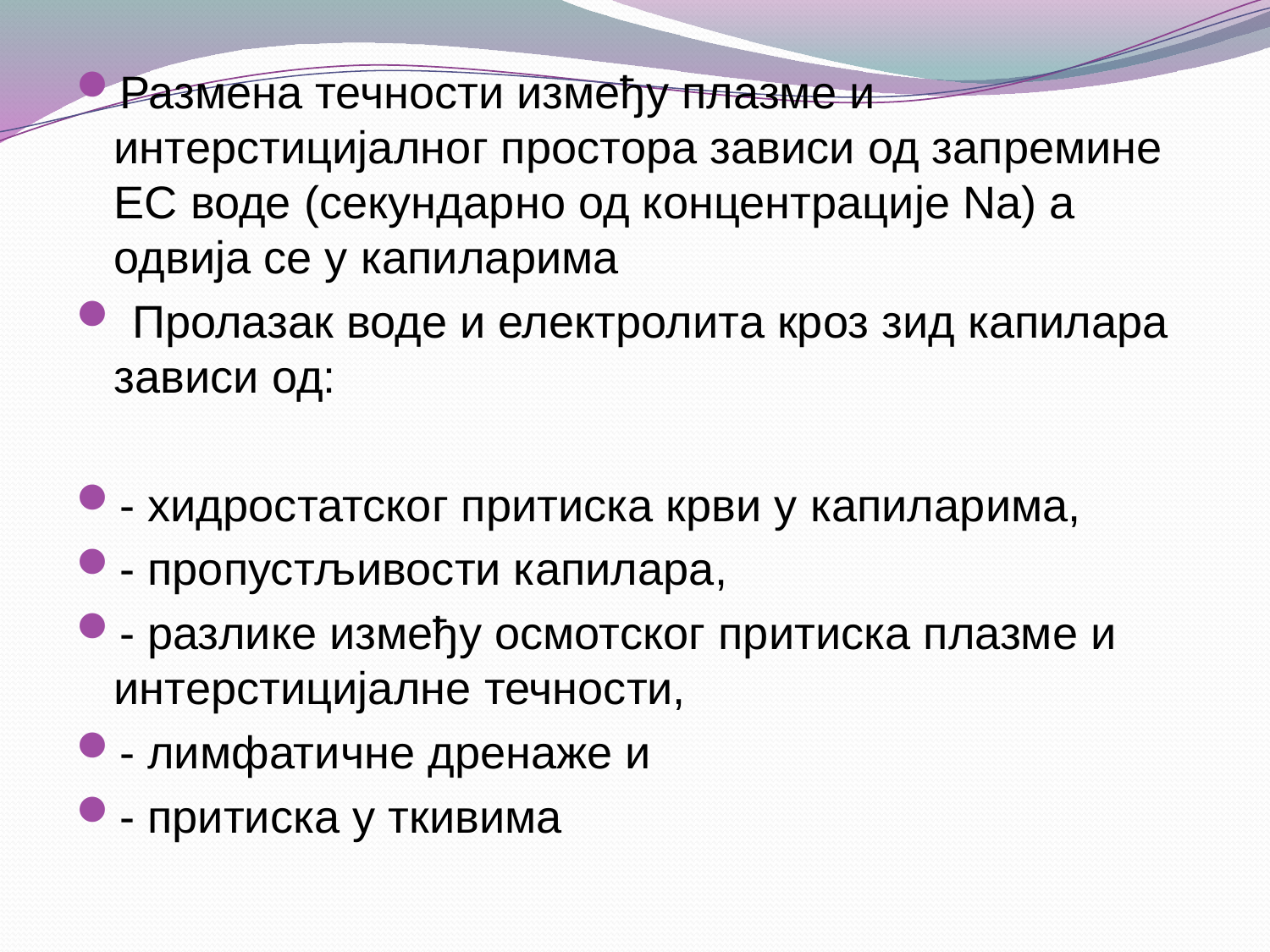

Размена течности између плазме и интерстицијалног простора зависи од запремине EC воде (секундарно од концентрације Na) а одвија се у капиларима
 Пролазак воде и електролита кроз зид капилара зависи од:

- хидростатског притиска крви у капиларима,
- пропустљивости капилара,
- разлике између осмотског притиска плазме и интерстицијалне течности,
- лимфатичне дренаже и
- притиска у ткивима